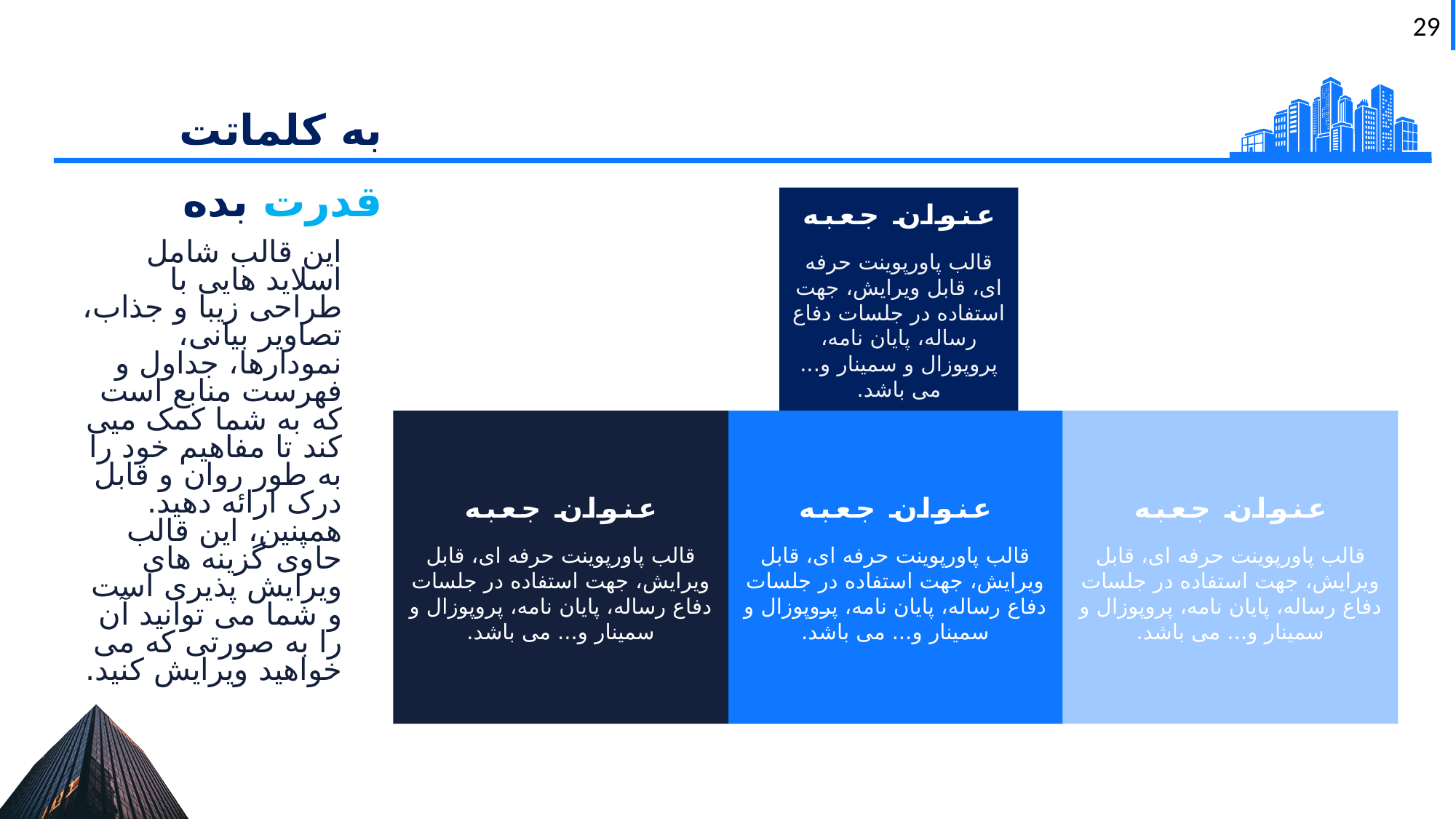

به کلماتت قدرت بده
عنوان جعبه
قالب پاورپوینت حرفه ای، قابل ویرایش، جهت استفاده در جلسات دفاع رساله، پایان نامه، پروپوزال و سمینار و... می باشد.
این قالب شامل اسلاید هایی با طراحی زیبا و جذاب، تصاویر بیانی، نمودارها، جداول و فهرست منابع است که به شما کمک میی کند تا مفاهیم خود را به طور روان و قابل درک ارائه دهید. همپنین، این قالب حاوی گزینه های ویرایش پذیری است و شما می توانید آن را به صورتی که می خواهید ویرایش کنید.
عنوان جعبه
قالب پاورپوینت حرفه ای، قابل ویرایش، جهت استفاده در جلسات دفاع رساله، پایان نامه، پروپوزال و سمینار و... می باشد.
عنوان جعبه
قالب پاورپوینت حرفه ای، قابل ویرایش، جهت استفاده در جلسات دفاع رساله، پایان نامه، پروپوزال و سمینار و... می باشد.
عنوان جعبه
قالب پاورپوینت حرفه ای، قابل ویرایش، جهت استفاده در جلسات دفاع رساله، پایان نامه، پروپوزال و سمینار و... می باشد.